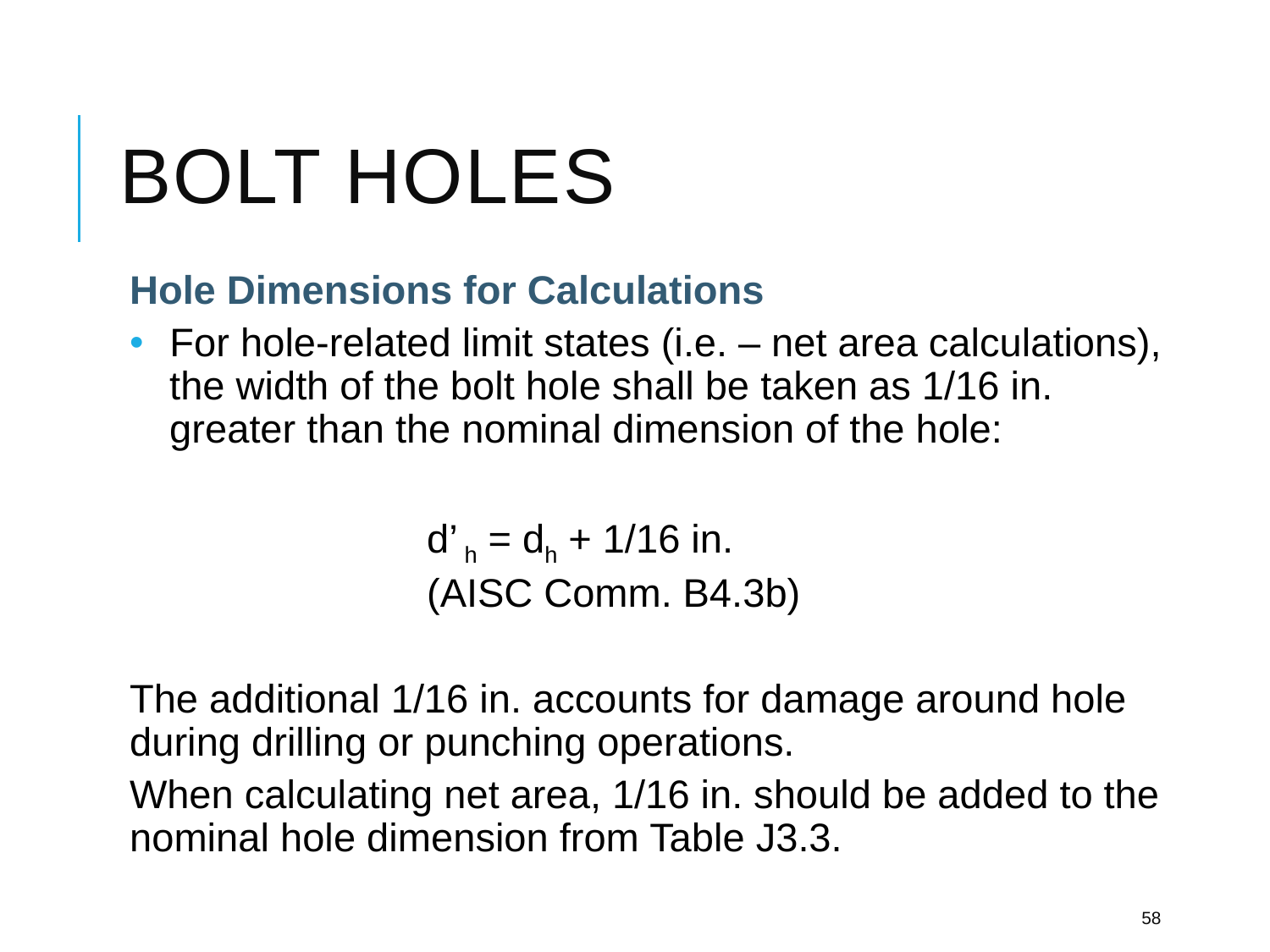

# Bolt Holes
Hole Dimensions for Calculations
  For hole-related limit states (i.e. – net area calculations),
  the width of the bolt hole shall be taken as 1/16 in.
  greater than the nominal dimension of the hole:

                           d’ h = dh + 1/16 in.
                           (AISC Comm. B4.3b)

The additional 1/16 in. accounts for damage around hole during drilling or punching operations.
When calculating net area, 1/16 in. should be added to the nominal hole dimension from Table J3.3.
58